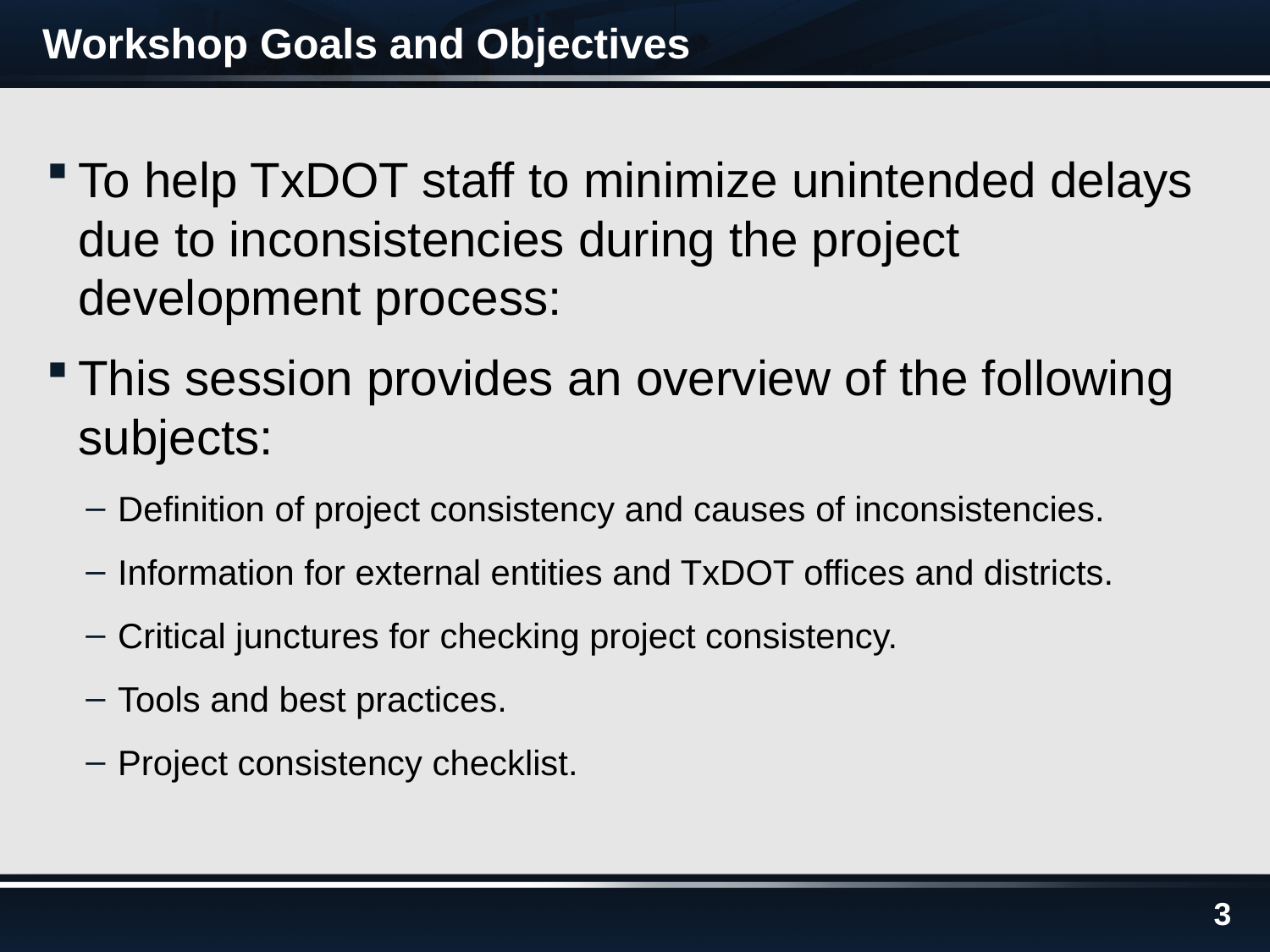

# Workshop Goals and Objectives
To help TxDOT staff to minimize unintended delays due to inconsistencies during the project development process:
This session provides an overview of the following subjects:
Definition of project consistency and causes of inconsistencies.
Information for external entities and TxDOT offices and districts.
Critical junctures for checking project consistency.
Tools and best practices.
Project consistency checklist.